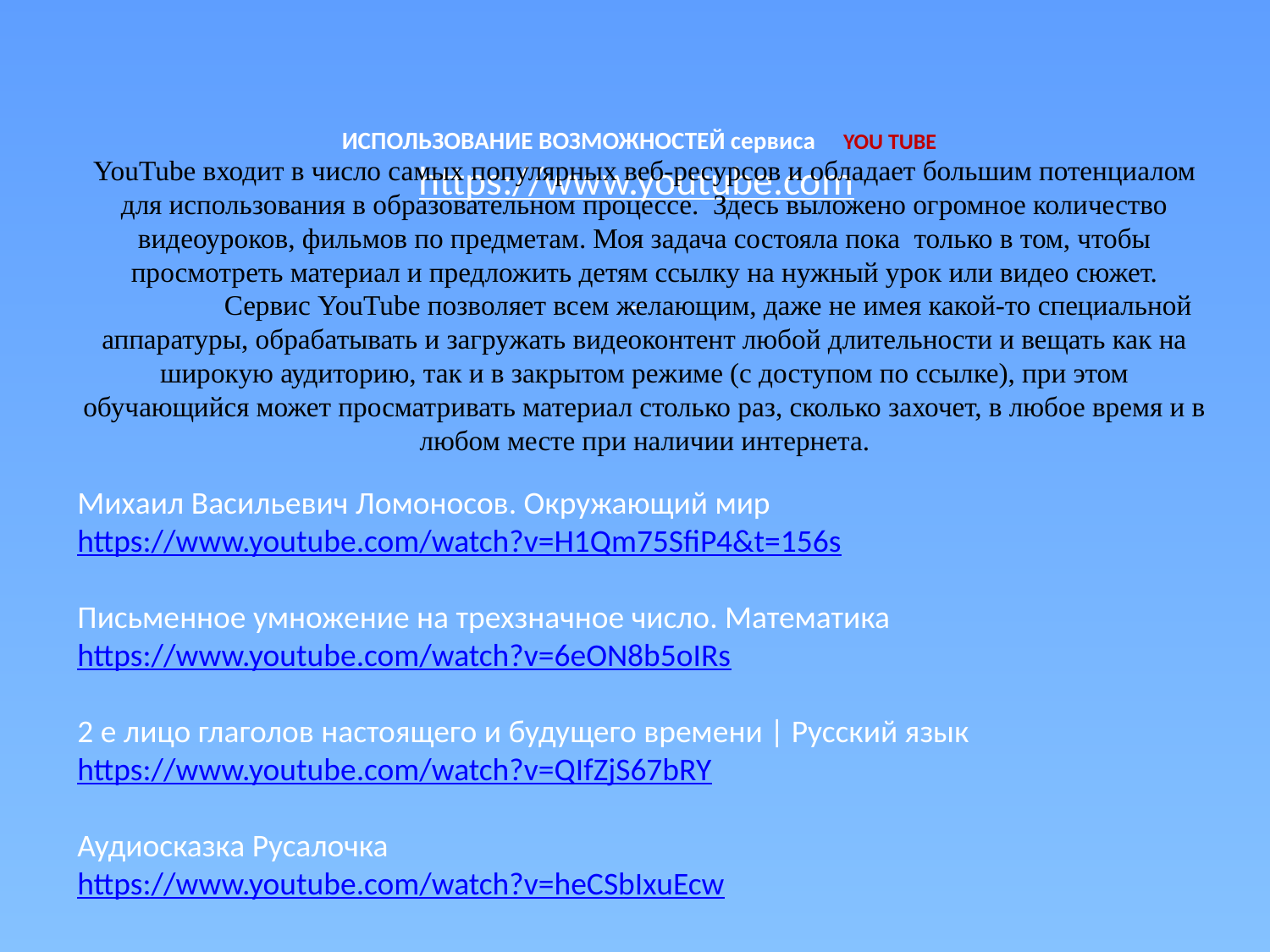

# ИСПОЛЬЗОВАНИЕ ВОЗМОЖНОСТЕЙ сервиса     YOU TUBE https://www.youtube.com
YouTube входит в число самых популярных веб-ресурсов и обладает большим потенциалом для использования в образовательном процессе.  Здесь выложено огромное количество видеоуроков, фильмов по предметам. Моя задача состояла пока  только в том, чтобы просмотреть материал и предложить детям ссылку на нужный урок или видео сюжет.
	Сервис YouTube позволяет всем желающим, даже не имея какой-то специальной аппаратуры, обрабатывать и загружать видеоконтент любой длительности и вещать как на широкую аудиторию, так и в закрытом режиме (с доступом по ссылке), при этом обучающийся может просматривать материал столько раз, сколько захочет, в любое время и в любом месте при наличии интернета.
Михаил Васильевич Ломоносов. Окружающий мир
https://www.youtube.com/watch?v=H1Qm75SfiP4&t=156s

Письменное умножение на трехзначное число. Математика
https://www.youtube.com/watch?v=6eON8b5oIRs

2 е лицо глаголов настоящего и будущего времени | Русский язык
https://www.youtube.com/watch?v=QIfZjS67bRY

Аудиосказка Русалочка
https://www.youtube.com/watch?v=heCSbIxuEcw